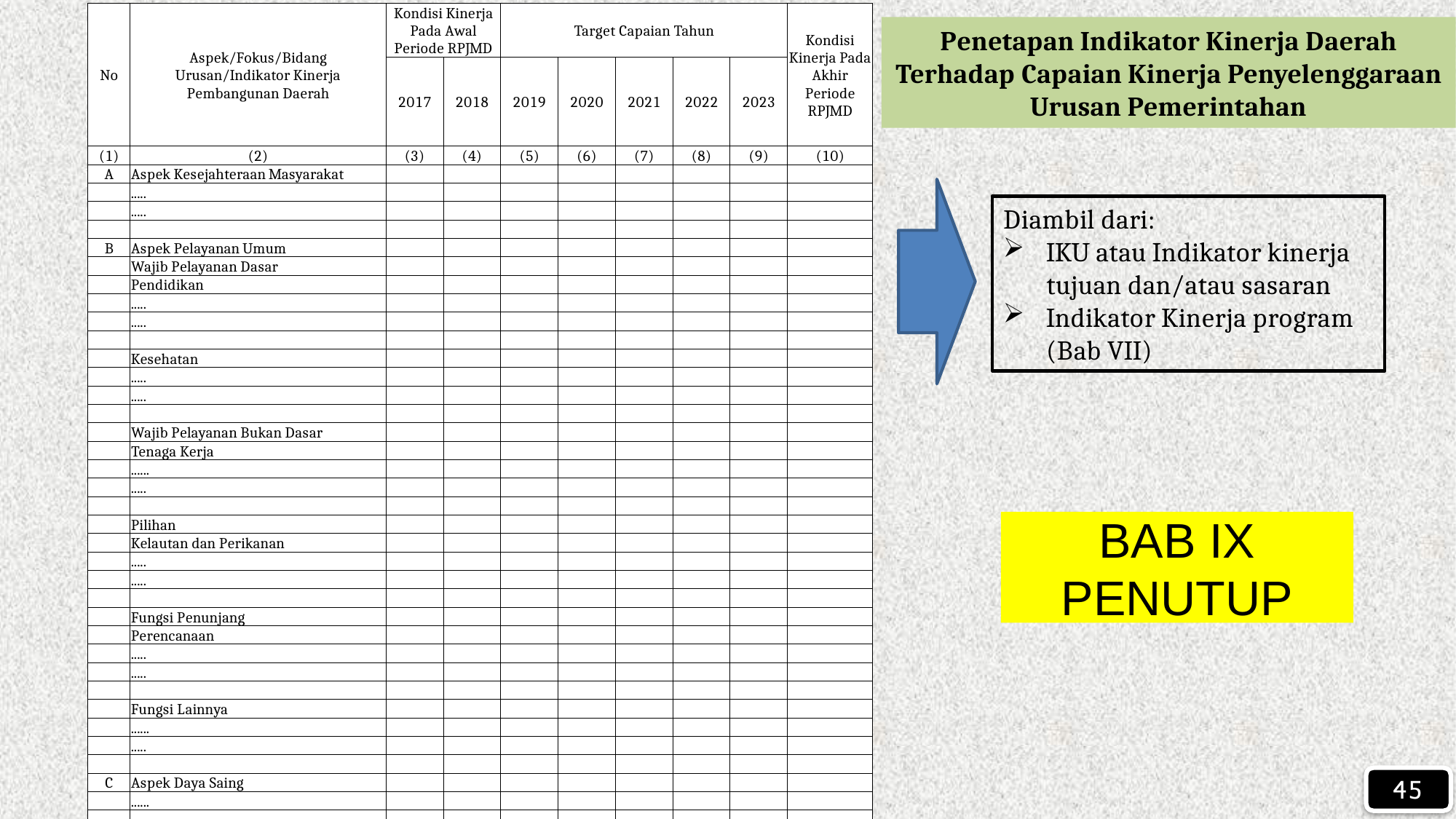

| No | Aspek/Fokus/Bidang Urusan/Indikator Kinerja Pembangunan Daerah | Kondisi Kinerja Pada Awal Periode RPJMD |  | Target Capaian Tahun |  |  |  |  | Kondisi Kinerja Pada Akhir Periode RPJMD |
| --- | --- | --- | --- | --- | --- | --- | --- | --- | --- |
|  |  | 2017 | 2018 | 2019 | 2020 | 2021 | 2022 | 2023 |  |
| (1) | (2) | (3) | (4) | (5) | (6) | (7) | (8) | (9) | (10) |
| A | Aspek Kesejahteraan Masyarakat |  |  |  |  |  |  |  |  |
|  | ..... |  |  |  |  |  |  |  |  |
|  | ..... |  |  |  |  |  |  |  |  |
|  |  |  |  |  |  |  |  |  |  |
| B | Aspek Pelayanan Umum |  |  |  |  |  |  |  |  |
|  | Wajib Pelayanan Dasar |  |  |  |  |  |  |  |  |
|  | Pendidikan |  |  |  |  |  |  |  |  |
|  | ..... |  |  |  |  |  |  |  |  |
|  | ..... |  |  |  |  |  |  |  |  |
|  |  |  |  |  |  |  |  |  |  |
|  | Kesehatan |  |  |  |  |  |  |  |  |
|  | ..... |  |  |  |  |  |  |  |  |
|  | ..... |  |  |  |  |  |  |  |  |
|  |  |  |  |  |  |  |  |  |  |
|  | Wajib Pelayanan Bukan Dasar |  |  |  |  |  |  |  |  |
|  | Tenaga Kerja |  |  |  |  |  |  |  |  |
|  | ...... |  |  |  |  |  |  |  |  |
|  | ..... |  |  |  |  |  |  |  |  |
|  |  |  |  |  |  |  |  |  |  |
|  | Pilihan |  |  |  |  |  |  |  |  |
|  | Kelautan dan Perikanan |  |  |  |  |  |  |  |  |
|  | ..... |  |  |  |  |  |  |  |  |
|  | ..... |  |  |  |  |  |  |  |  |
|  |  |  |  |  |  |  |  |  |  |
|  | Fungsi Penunjang |  |  |  |  |  |  |  |  |
|  | Perencanaan |  |  |  |  |  |  |  |  |
|  | ..... |  |  |  |  |  |  |  |  |
|  | ..... |  |  |  |  |  |  |  |  |
|  |  |  |  |  |  |  |  |  |  |
|  | Fungsi Lainnya |  |  |  |  |  |  |  |  |
|  | ...... |  |  |  |  |  |  |  |  |
|  | ..... |  |  |  |  |  |  |  |  |
|  |  |  |  |  |  |  |  |  |  |
| C | Aspek Daya Saing |  |  |  |  |  |  |  |  |
|  | ...... |  |  |  |  |  |  |  |  |
|  | ...... |  |  |  |  |  |  |  |  |
|  |  |  |  |  |  |  |  |  |  |
# Penetapan Indikator Kinerja Daerah Terhadap Capaian Kinerja Penyelenggaraan Urusan Pemerintahan

Diambil dari:
IKU atau Indikator kinerja tujuan dan/atau sasaran
Indikator Kinerja program (Bab VII)
BAB IX
PENUTUP
45